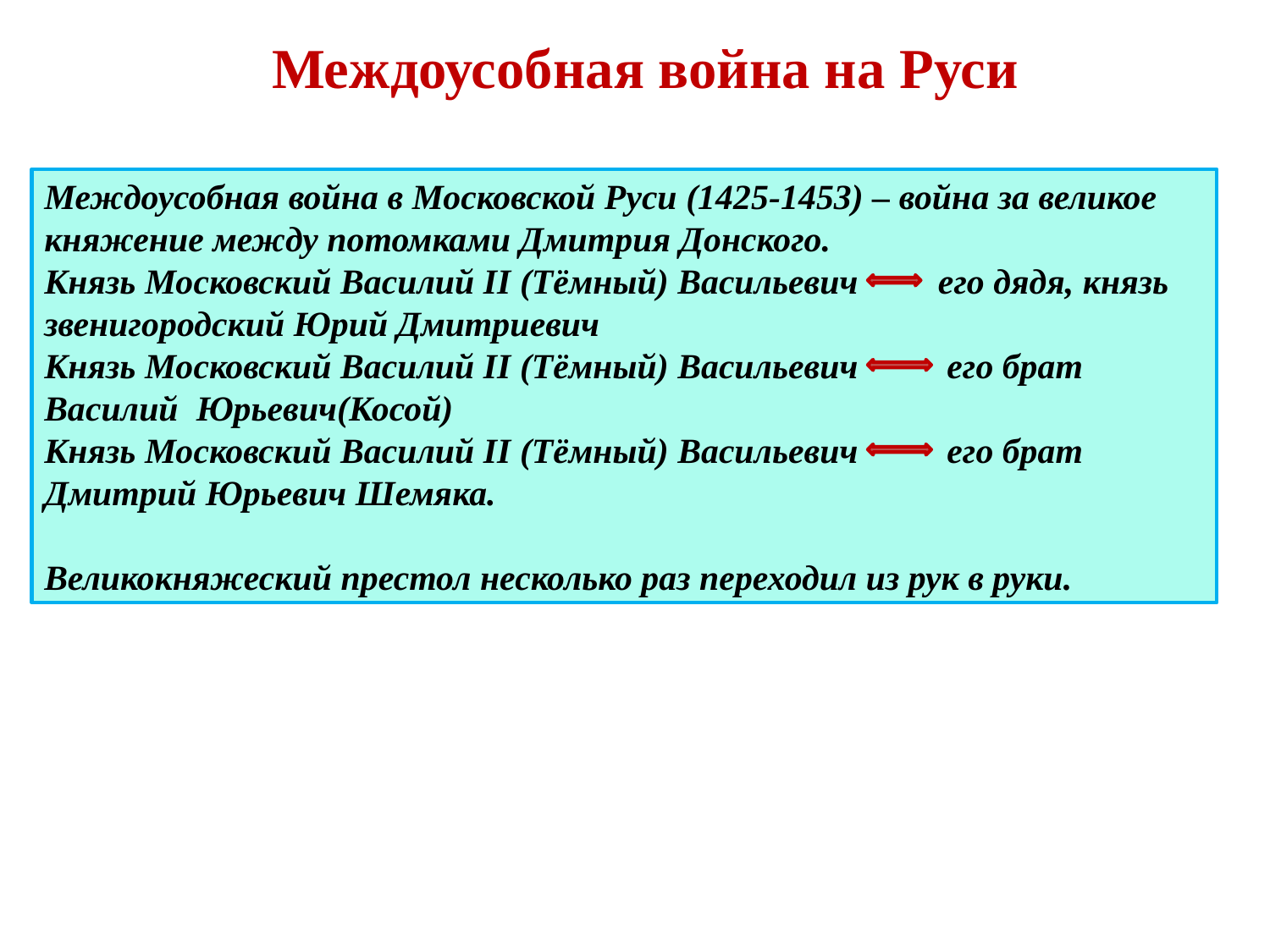

# Междоусобная война на Руси
Междоусобная война в Московской Руси (1425-1453) – война за великое княжение между потомками Дмитрия Донского.
Князь Московский Василий II (Тёмный) Васильевич         его дядя, князь звенигородский Юрий Дмитриевич
Князь Московский Василий II (Тёмный) Васильевич          его брат Василий  Юрьевич(Косой)
Князь Московский Василий II (Тёмный) Васильевич          его брат Дмитрий Юрьевич Шемяка.

Великокняжеский престол несколько раз переходил из рук в руки.